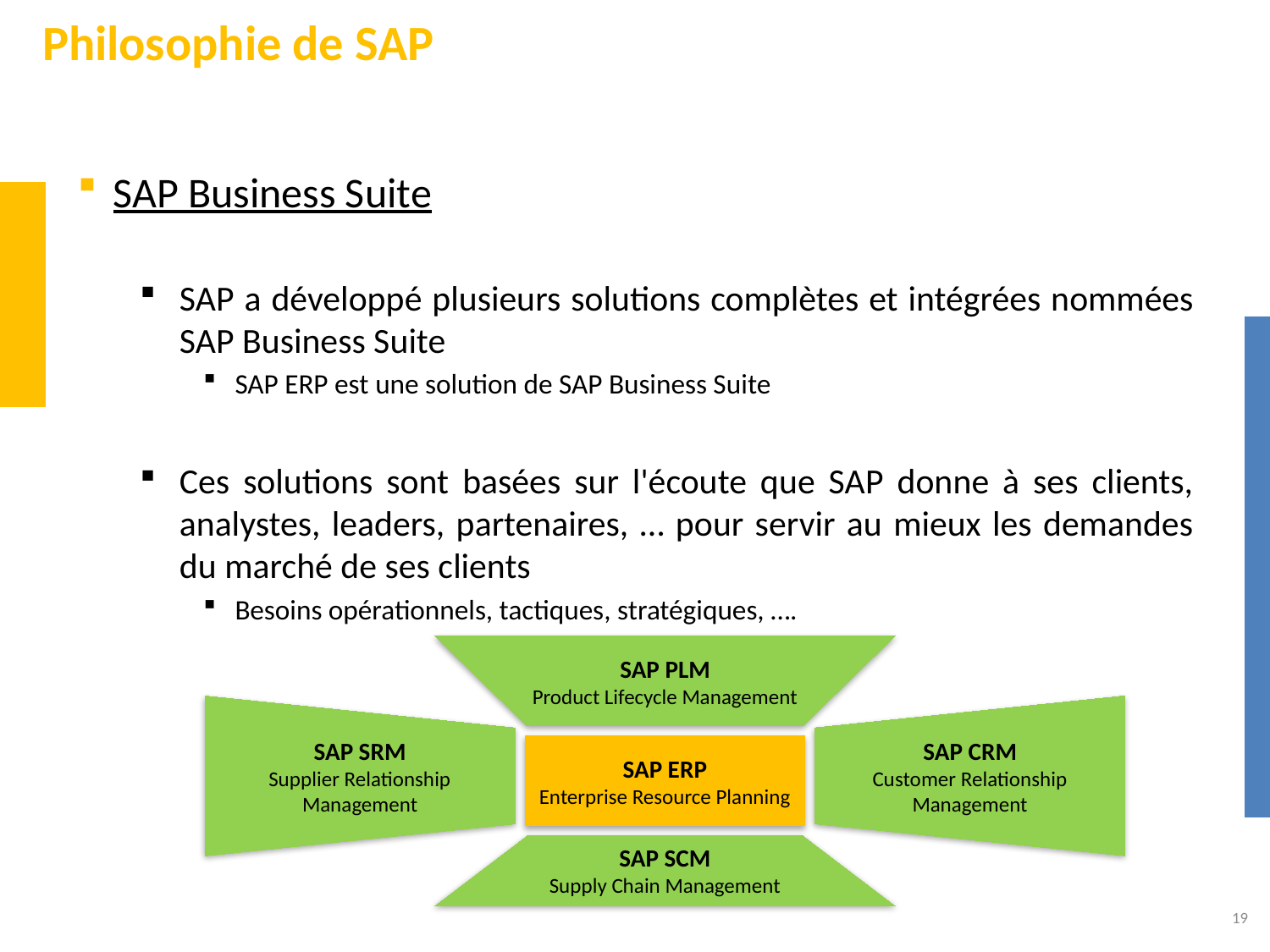

# Philosophie de SAP
SAP Business Suite

SAP a développé plusieurs solutions complètes et intégrées nommées SAP Business Suite
SAP ERP est une solution de SAP Business Suite

Ces solutions sont basées sur l'écoute que SAP donne à ses clients, analystes, leaders, partenaires, … pour servir au mieux les demandes du marché de ses clients
Besoins opérationnels, tactiques, stratégiques, ….
SAP SRM
Supplier Relationship Management
SAP CRM
Customer Relationship Management
SAP PLM
Product Lifecycle Management
SAP ERP
Enterprise Resource Planning

SAP SCM
Supply Chain Management
19